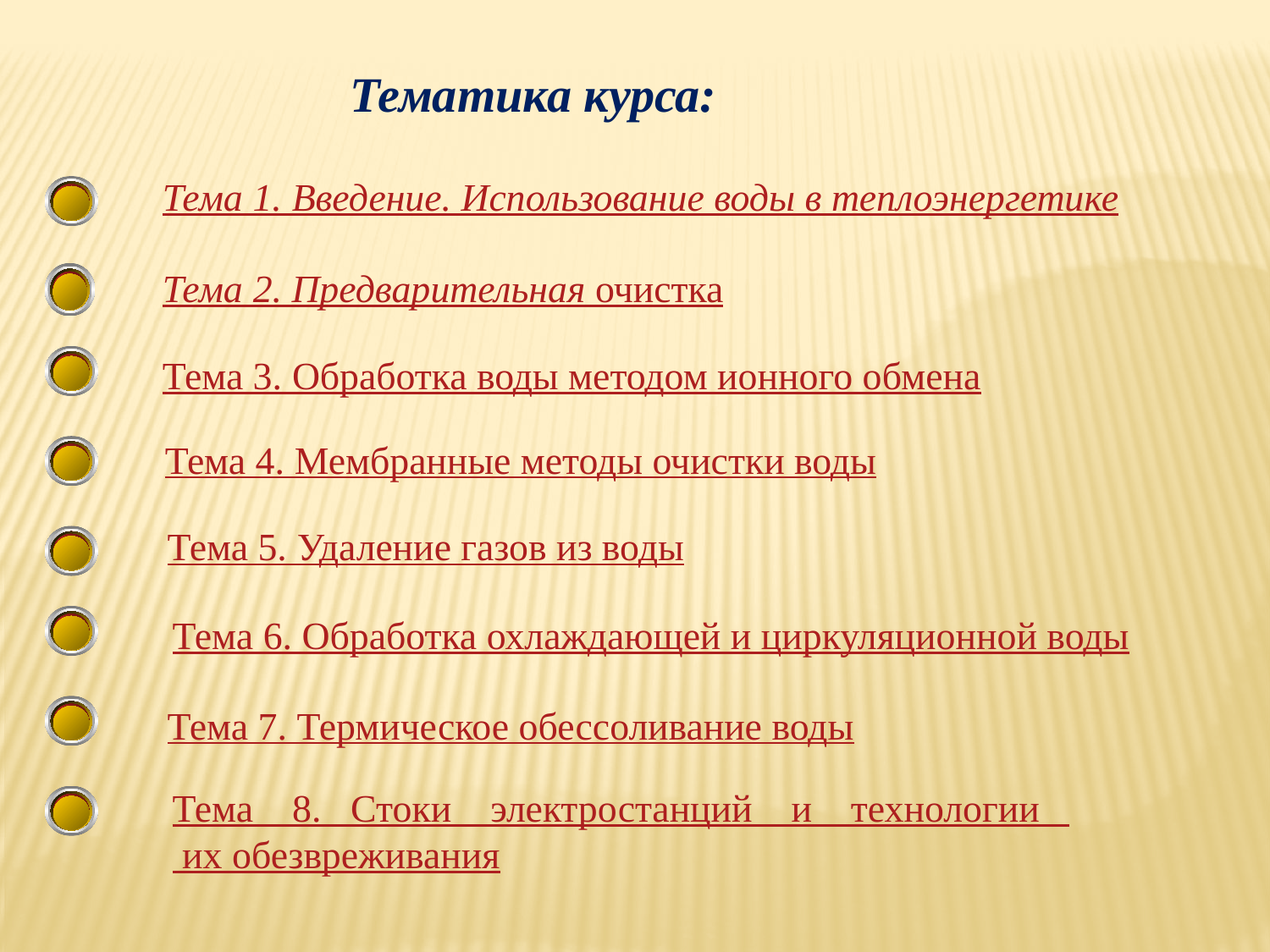

Тематика курса:
Тема 1. Введение. Использование воды в теплоэнергетике

Тема 2. Предварительная очистка

Тема 3. Обработка воды методом ионного обмена

Тема 4. Мембранные методы очистки воды

Тема 5. Удаление газов из воды

Тема 6. Обработка охлаждающей и циркуляционной воды

Тема 7. Термическое обессоливание воды

Тема    8.   Стоки    электростанций    и    технологии
 их обезвреживания